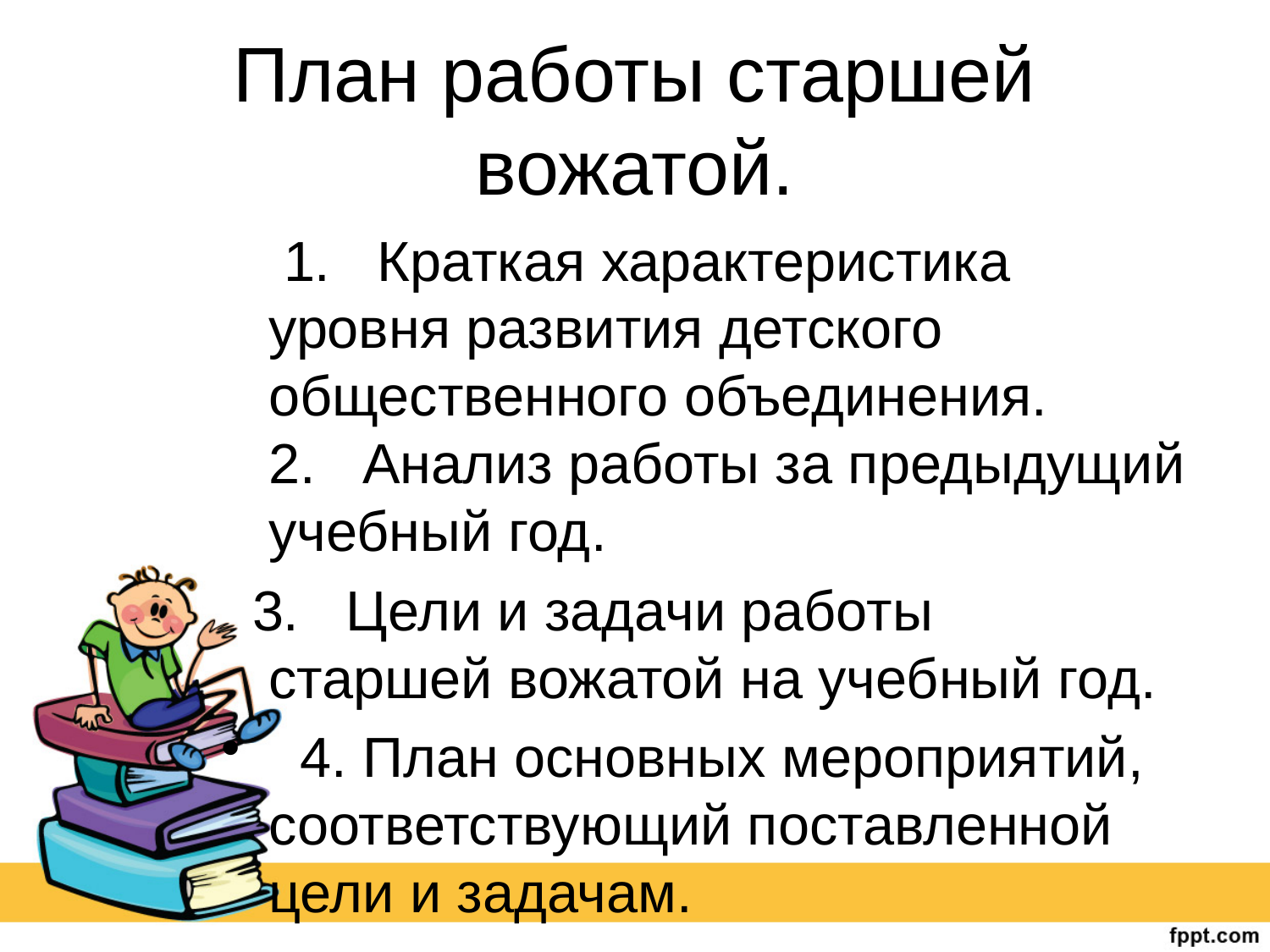

# План работы старшей вожатой.
    1.   Краткая характеристика уровня развития детского общественного объединения.       2.   Анализ работы за предыдущий учебный год.
  3.   Цели и задачи работы            старшей вожатой на учебный год.
  4. План основных мероприятий, соответствующий поставленной цели и задачам.